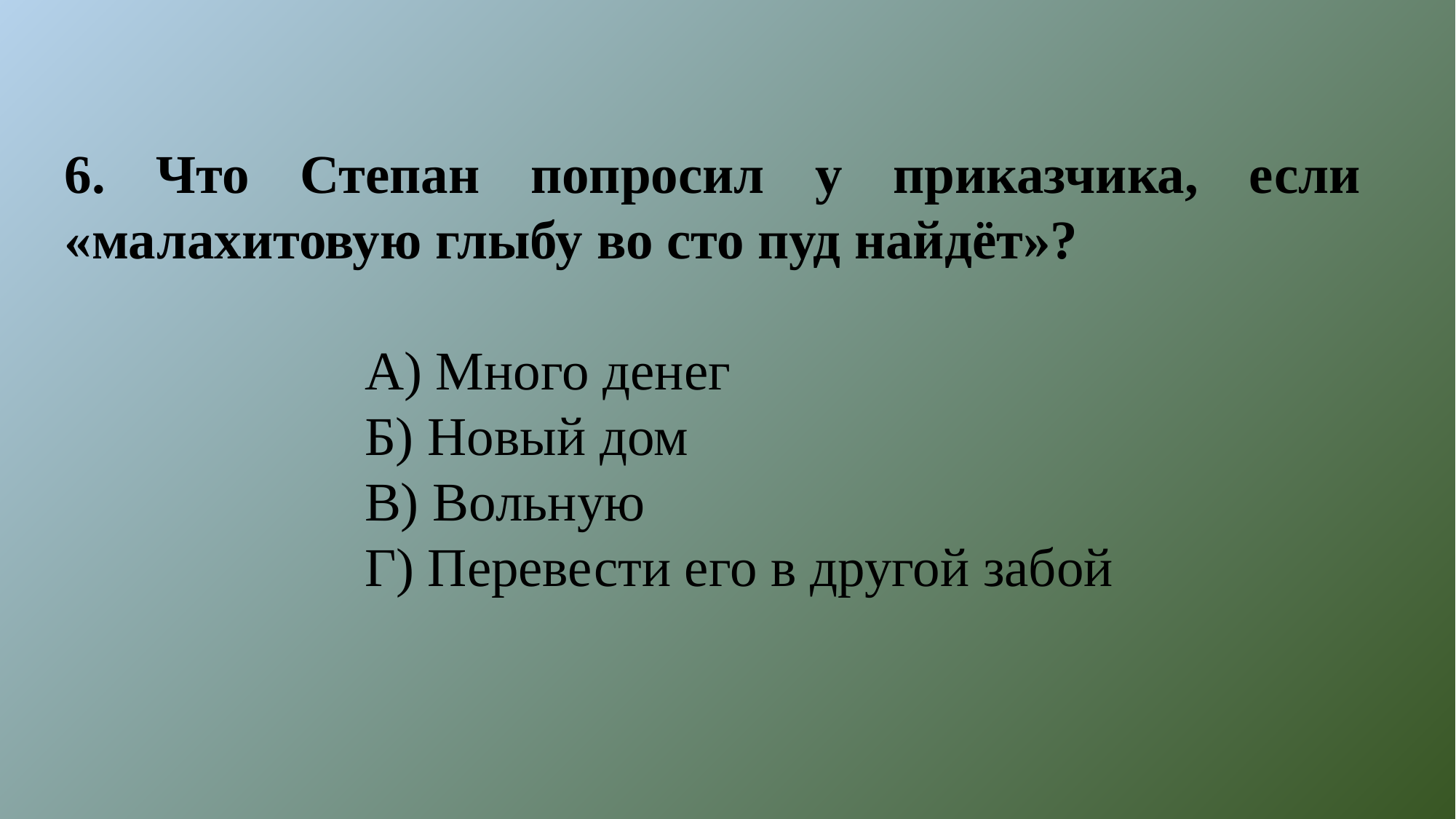

6. Что Степан попросил у приказчика, если «малахитовую глыбу во сто пуд найдёт»?

А) Много денег
Б) Новый дом
В) Вольную
Г) Перевести его в другой забой